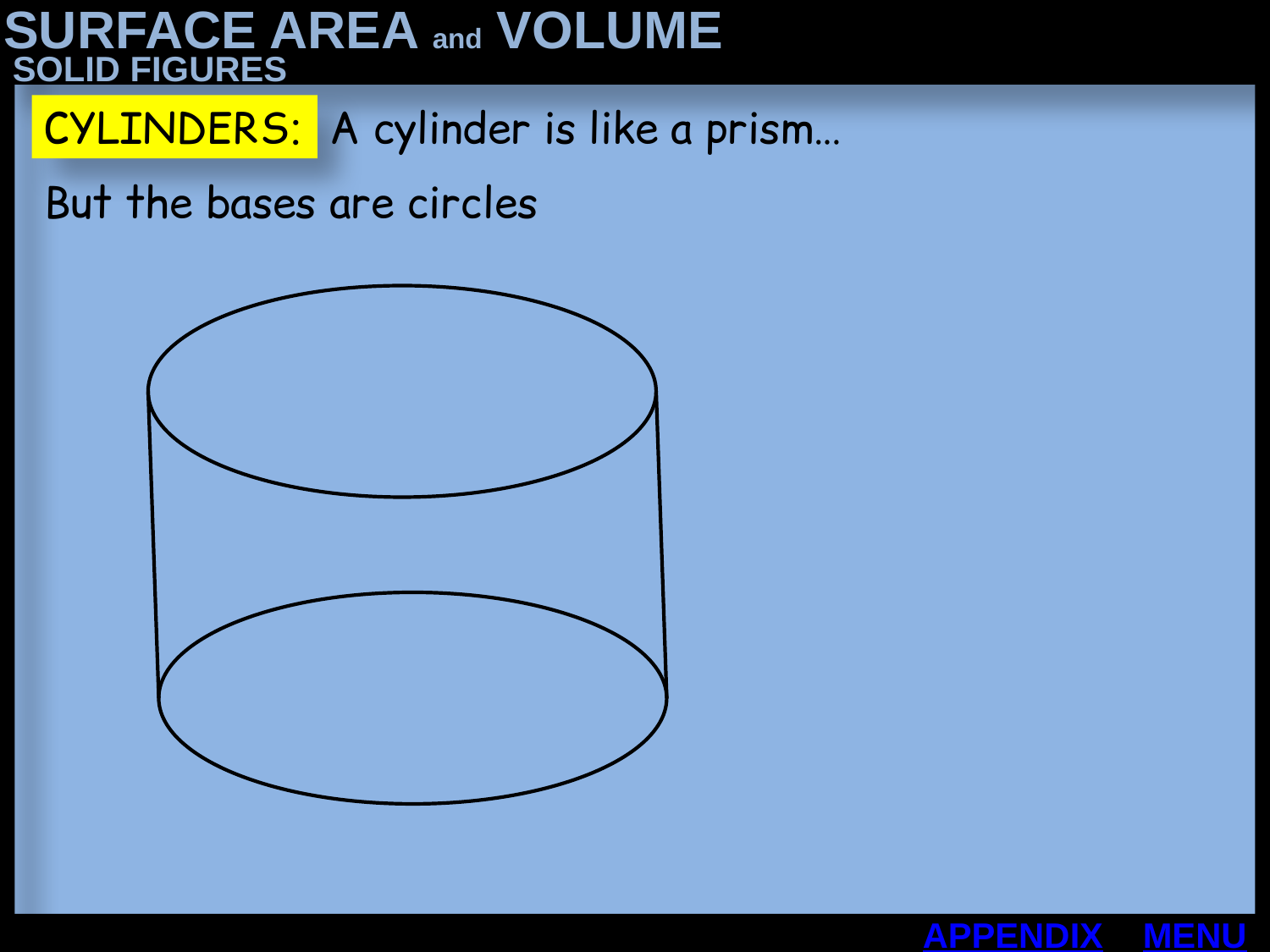

SURFACE AREA and VOLUME
SOLID FIGURES
CYLINDERS:
A cylinder is like a prism…
But the bases are circles

APPENDIX
MENU